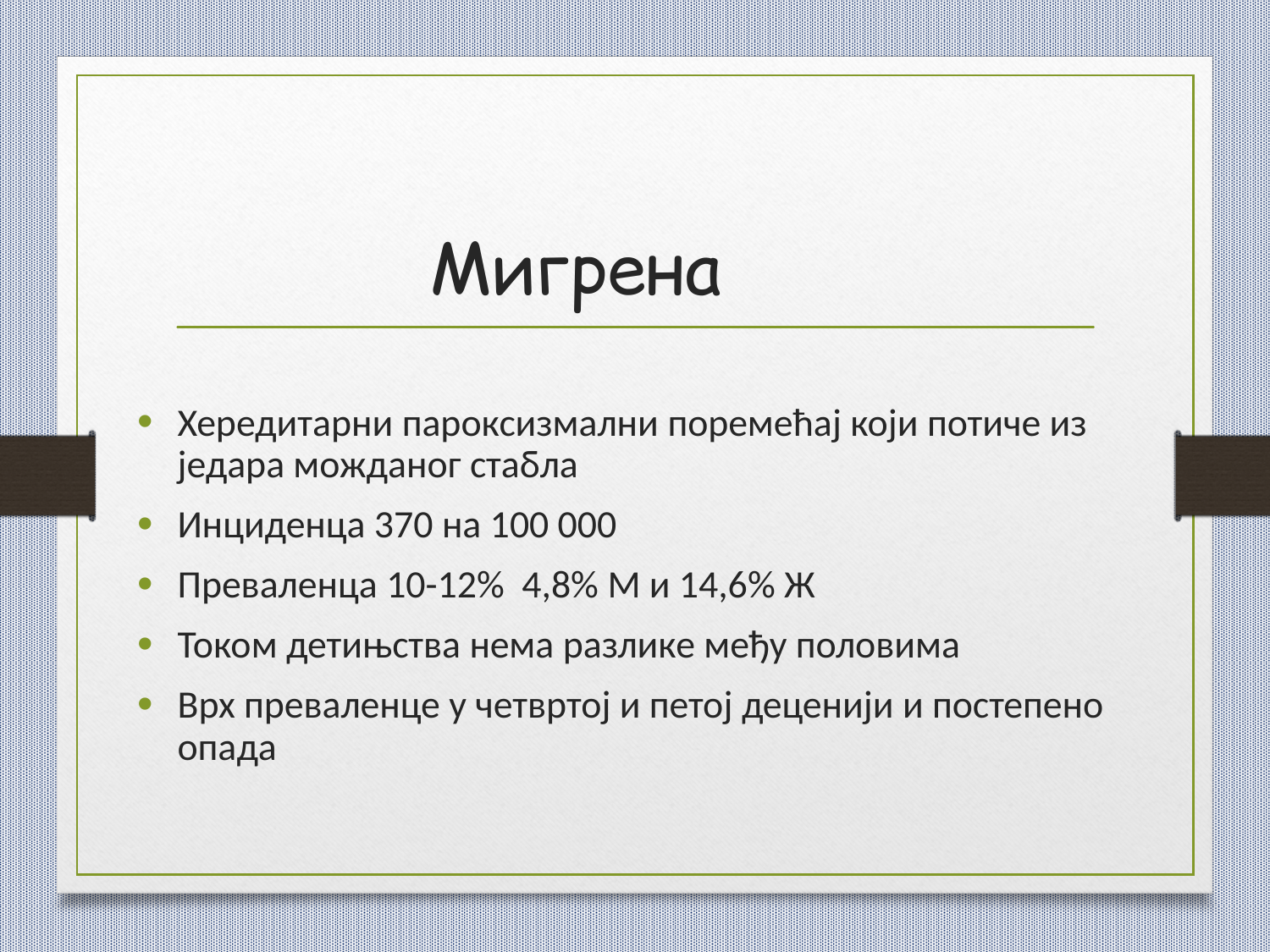

# Мигрена
Хередитарни пароксизмални поремећај који потиче из једара можданог стабла
Инциденца 370 на 100 000
Преваленца 10-12%  4,8% М и 14,6% Ж
Током детињства нема разлике међу половима
Врх преваленце у четвртој и петој деценији и постепено опада